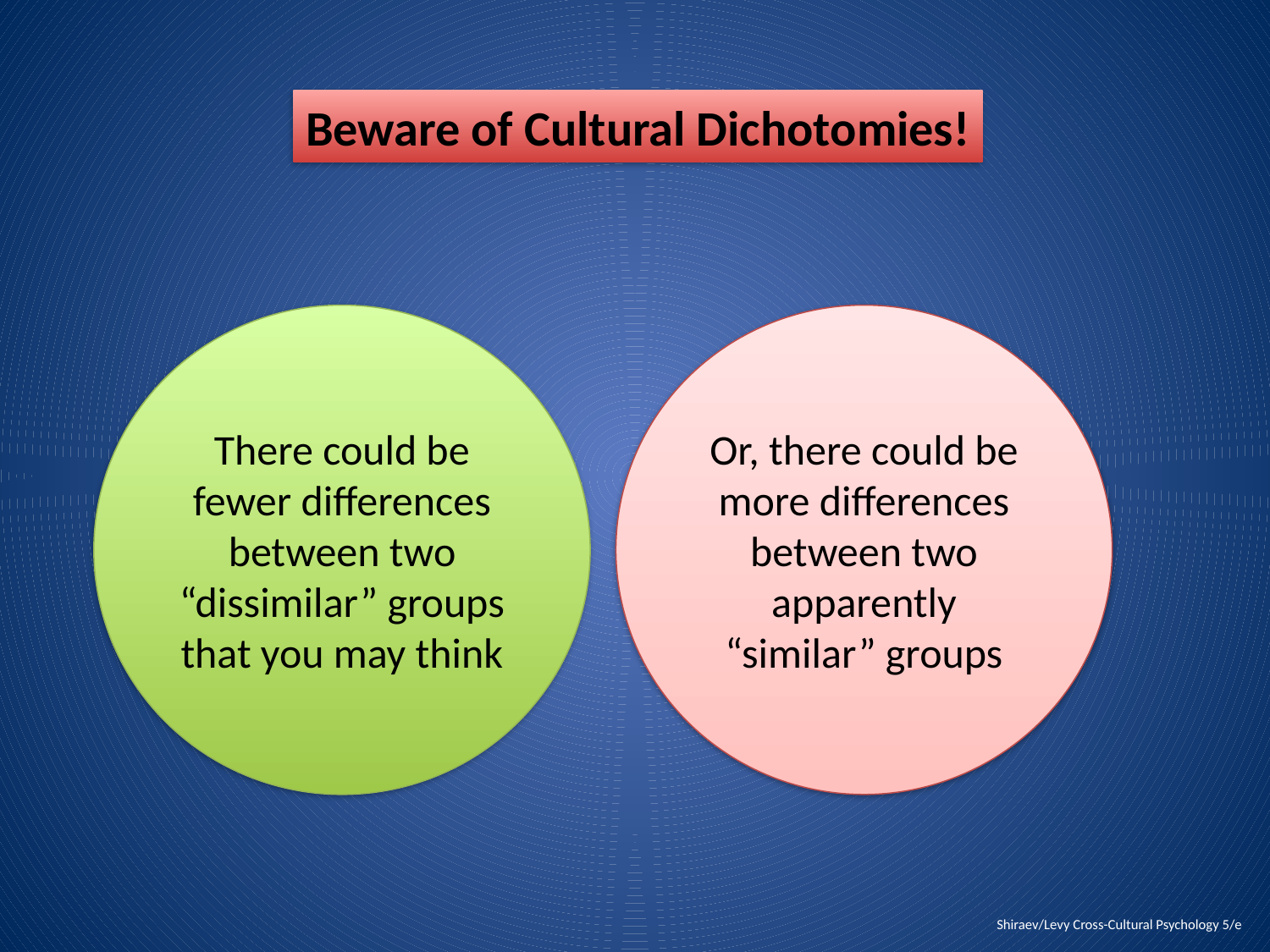

Beware of Cultural Dichotomies!
There could be fewer differences between two “dissimilar” groups that you may think
Or, there could be more differences between two apparently “similar” groups
Shiraev/Levy Cross-Cultural Psychology 5/e